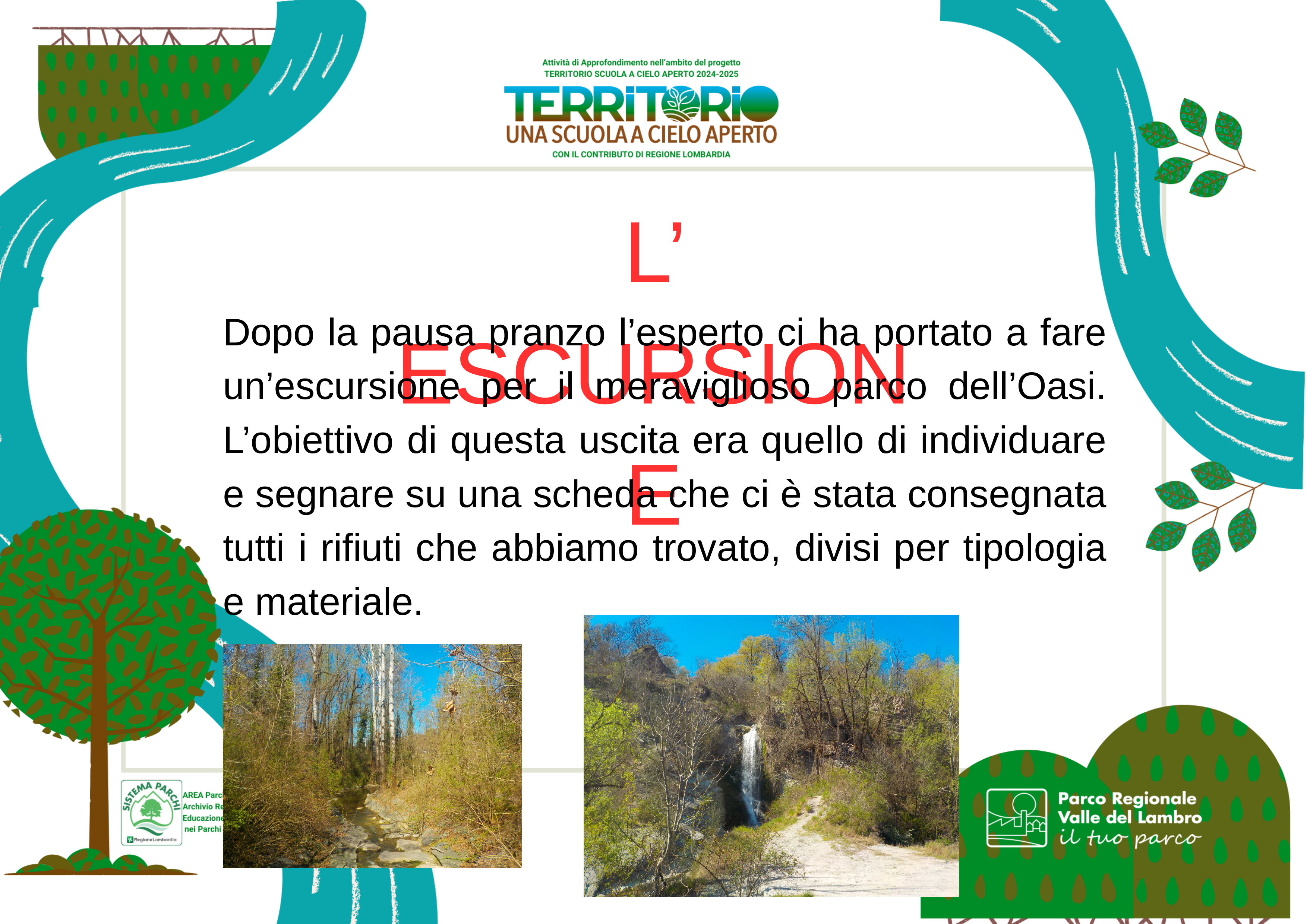

L’ ESCURSIONE
Dopo la pausa pranzo l’esperto ci ha portato a fare un’escursione per il meraviglioso parco dell’Oasi. L’obiettivo di questa uscita era quello di individuare e segnare su una scheda che ci è stata consegnata tutti i rifiuti che abbiamo trovato, divisi per tipologia e materiale.